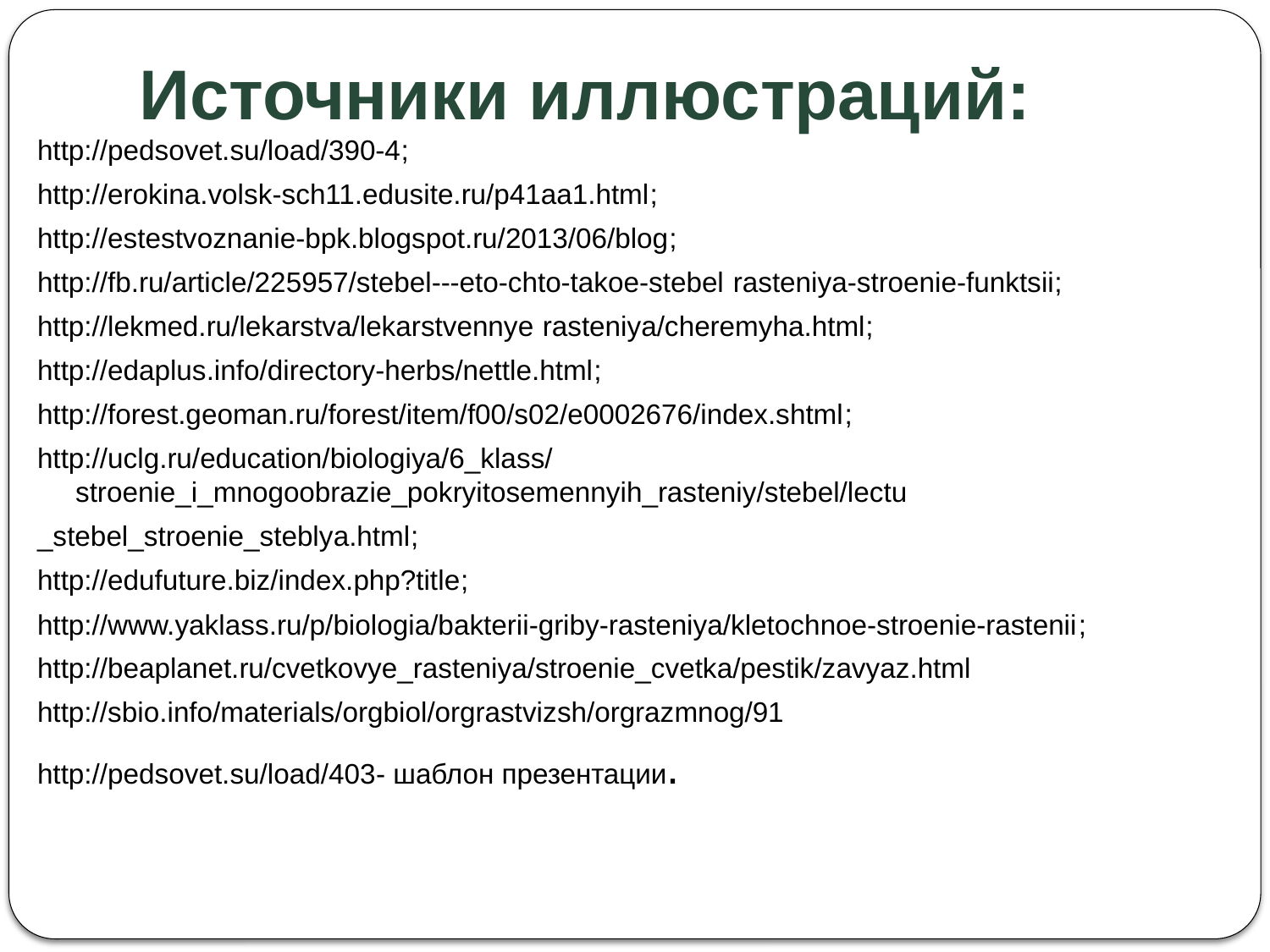

# Источники иллюстраций:
http://pedsovet.su/load/390-4;
http://erokina.volsk-sch11.edusite.ru/p41aa1.html;
http://estestvoznanie-bpk.blogspot.ru/2013/06/blog;
http://fb.ru/article/225957/stebel---eto-chto-takoe-stebel rasteniya-stroenie-funktsii;
http://lekmed.ru/lekarstva/lekarstvennye rasteniya/cheremyha.html;
http://edaplus.info/directory-herbs/nettle.html;
http://forest.geoman.ru/forest/item/f00/s02/e0002676/index.shtml;
http://uclg.ru/education/biologiya/6_klass/stroenie_i_mnogoobrazie_pokryitosemennyih_rasteniy/stebel/lectu
_stebel_stroenie_steblya.html;
http://edufuture.biz/index.php?title;
http://www.yaklass.ru/p/biologia/bakterii-griby-rasteniya/kletochnoe-stroenie-rastenii;
http://beaplanet.ru/cvetkovye_rasteniya/stroenie_cvetka/pestik/zavyaz.html
http://sbio.info/materials/orgbiol/orgrastvizsh/orgrazmnog/91
http://pedsovet.su/load/403- шаблон презентации.